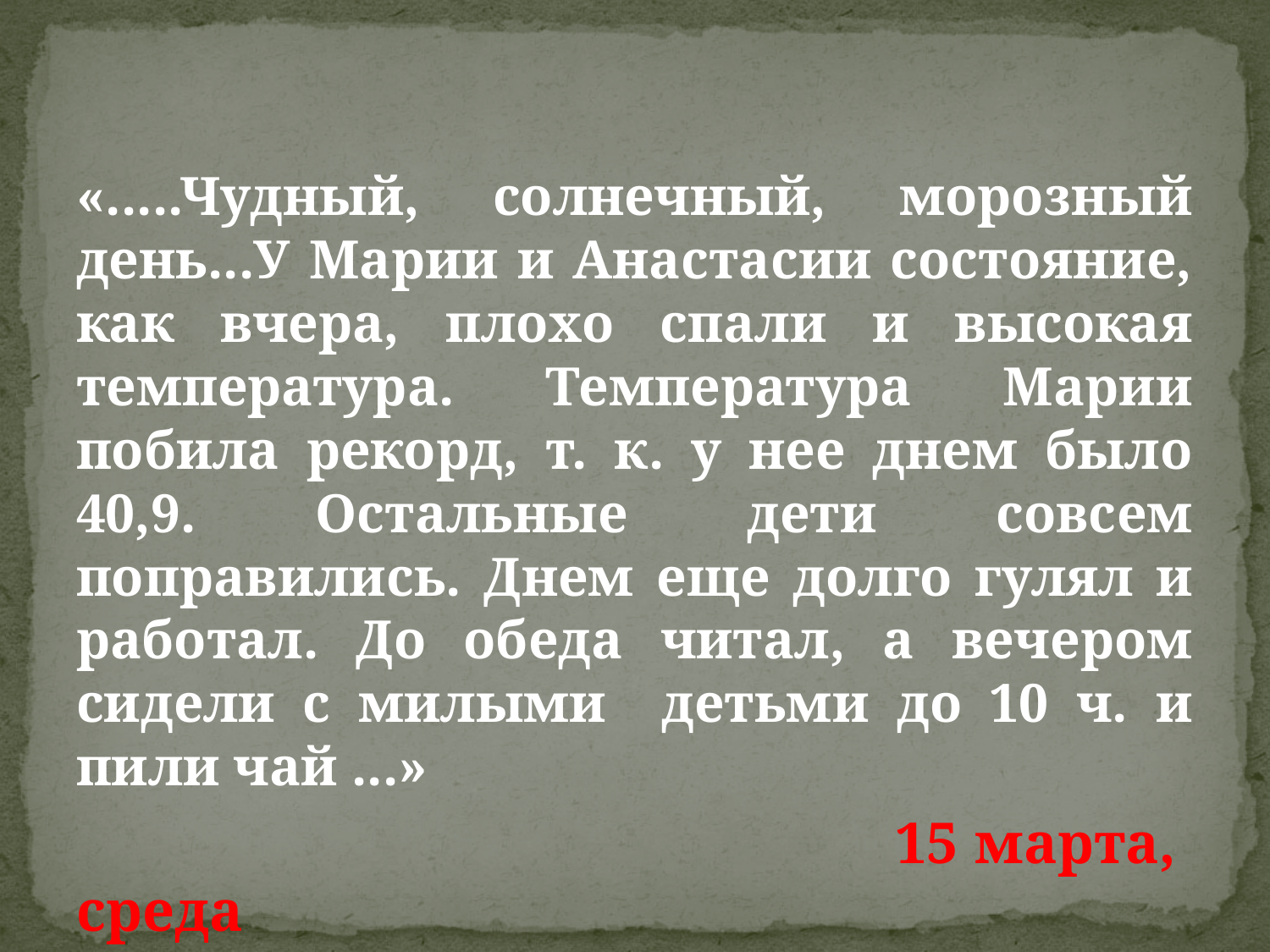

#
«.....Чудный, солнечный, морозный день...У Марии и Анастасии состояние, как вчера, плохо спали и высокая температура. Температура Марии побила рекорд, т. к. у нее днем было 40,9. Остальные дети совсем поправились. Днем еще долго гулял и работал. До обеда читал, а вечером сидели с милыми  детьми до 10 ч. и пили чай ...»
                                                  15 марта,  среда